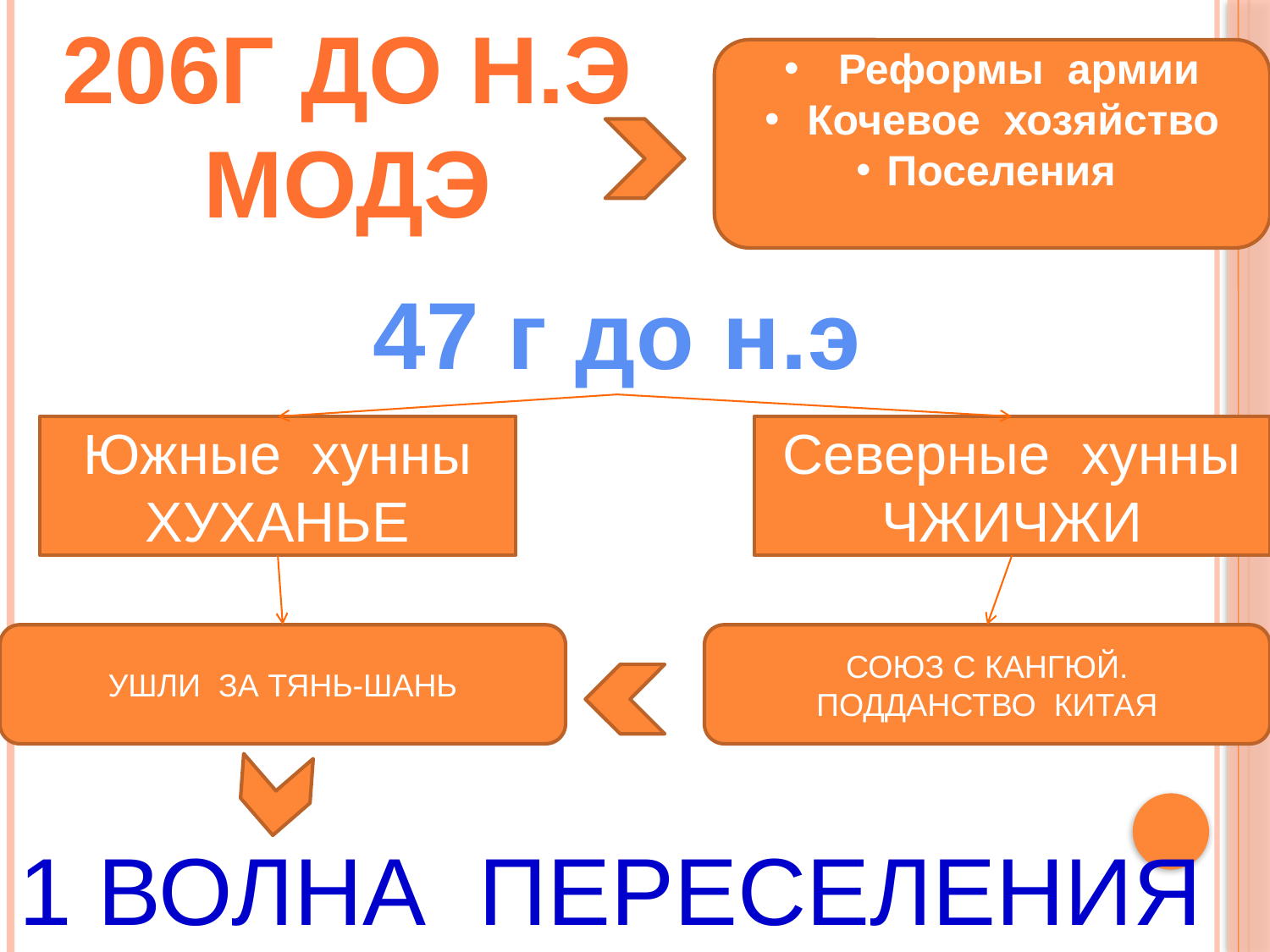

206г до н.э
модэ
  Реформы  армии
 Кочевое  хозяйство
Поселения

47 г до н.э
Южные  хунны
ХУХАНЬЕ
Северные  хунны
ЧЖИЧЖИ
УШЛИ  ЗА ТЯНЬ-ШАНЬ
СОЮЗ С КАНГЮЙ.
ПОДДАНСТВО  КИТАЯ

1 ВОЛНА  ПЕРЕСЕЛЕНИЯ